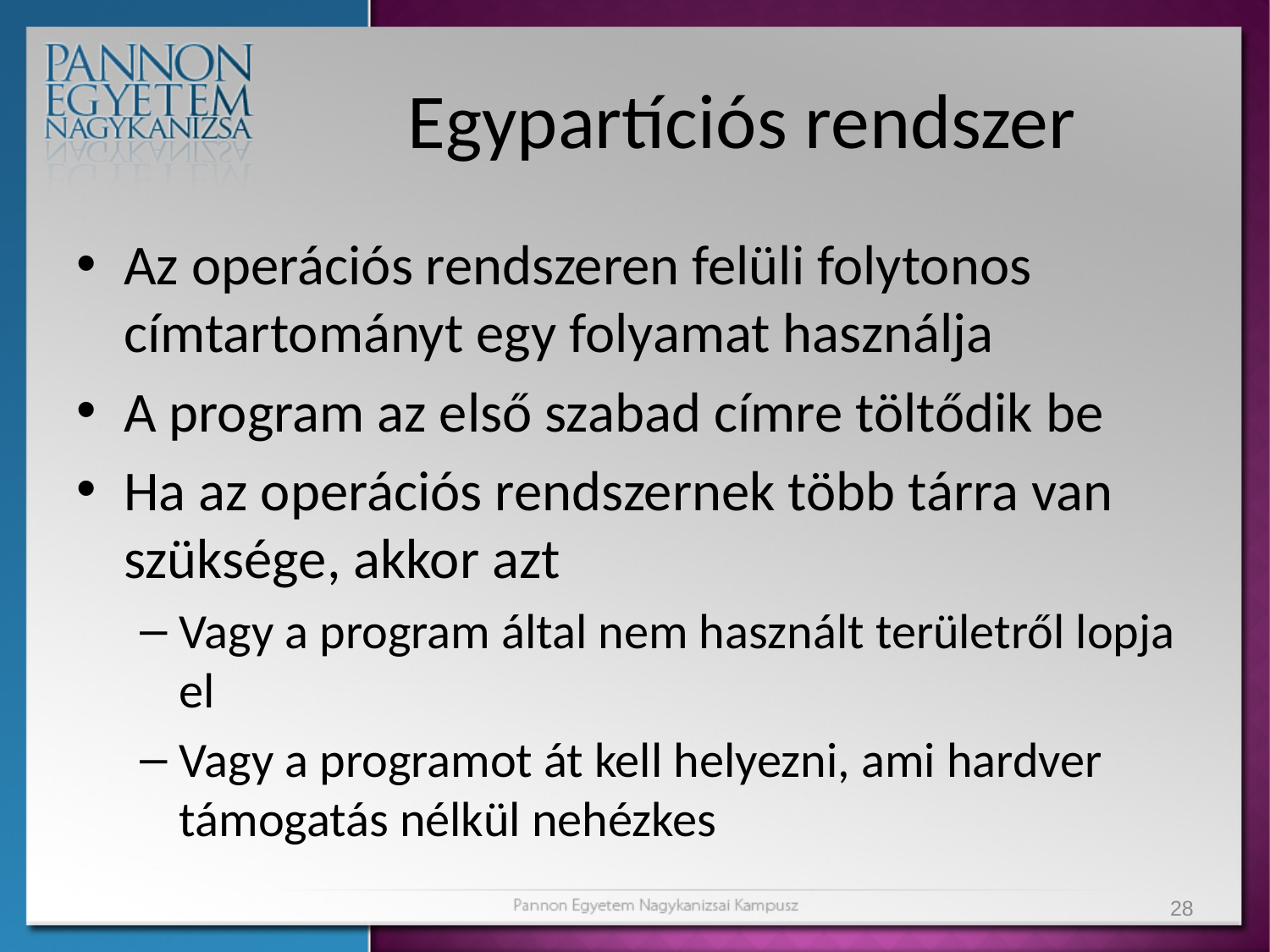

# Egypartíciós rendszer
Az operációs rendszeren felüli folytonos címtartományt egy folyamat használja
A program az első szabad címre töltődik be
Ha az operációs rendszernek több tárra van szüksége, akkor azt
Vagy a program által nem használt területről lopja el
Vagy a programot át kell helyezni, ami hardver támogatás nélkül nehézkes
28